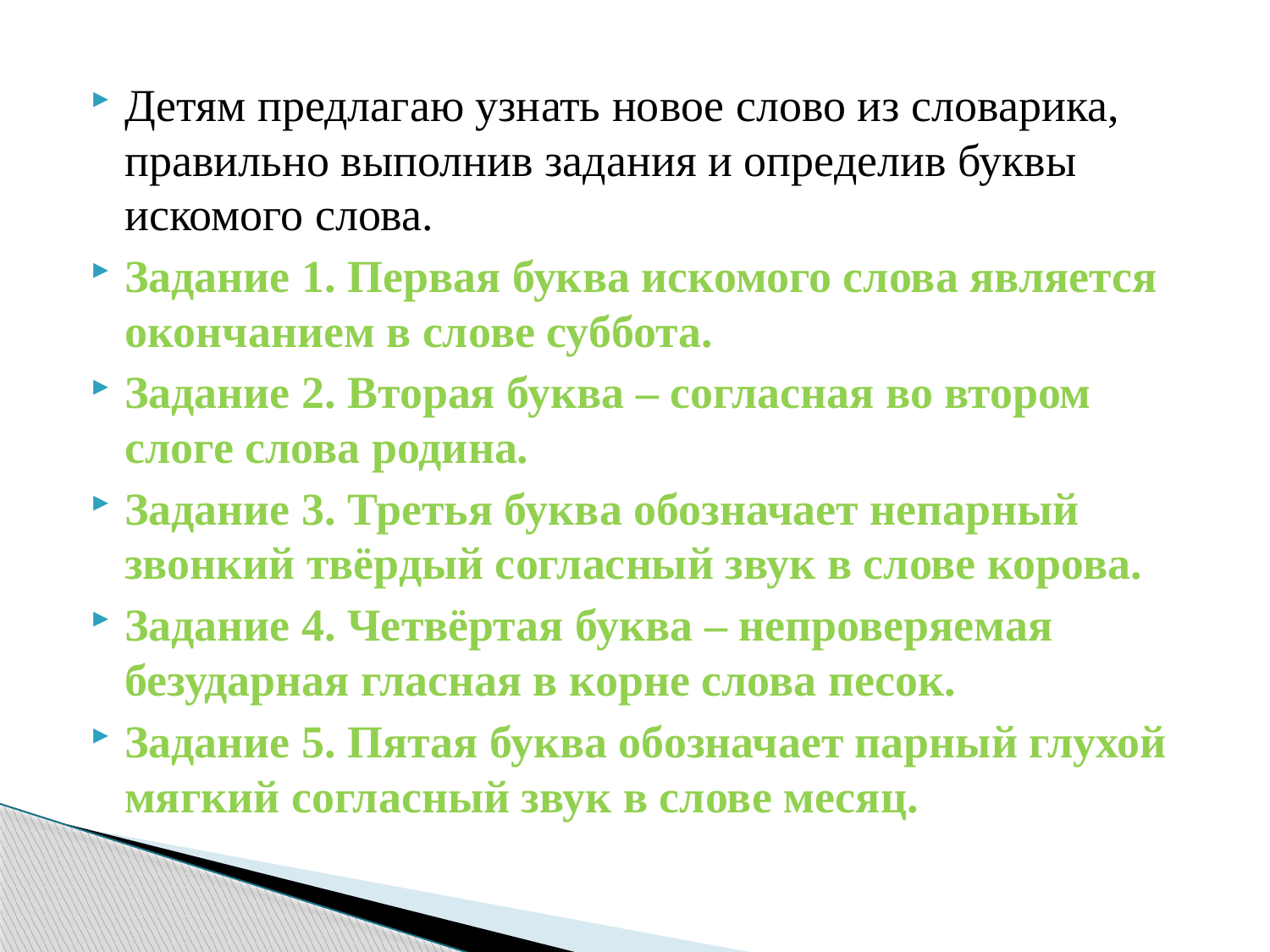

#
Детям предлагаю узнать новое слово из словарика, правильно выполнив задания и определив буквы искомого слова.
Задание 1. Первая буква искомого слова является окончанием в слове суббота.
Задание 2. Вторая буква – согласная во втором слоге слова родина.
Задание 3. Третья буква обозначает непарный звонкий твёрдый согласный звук в слове корова.
Задание 4. Четвёртая буква – непроверяемая безударная гласная в корне слова песок.
Задание 5. Пятая буква обозначает парный глухой мягкий согласный звук в слове месяц.